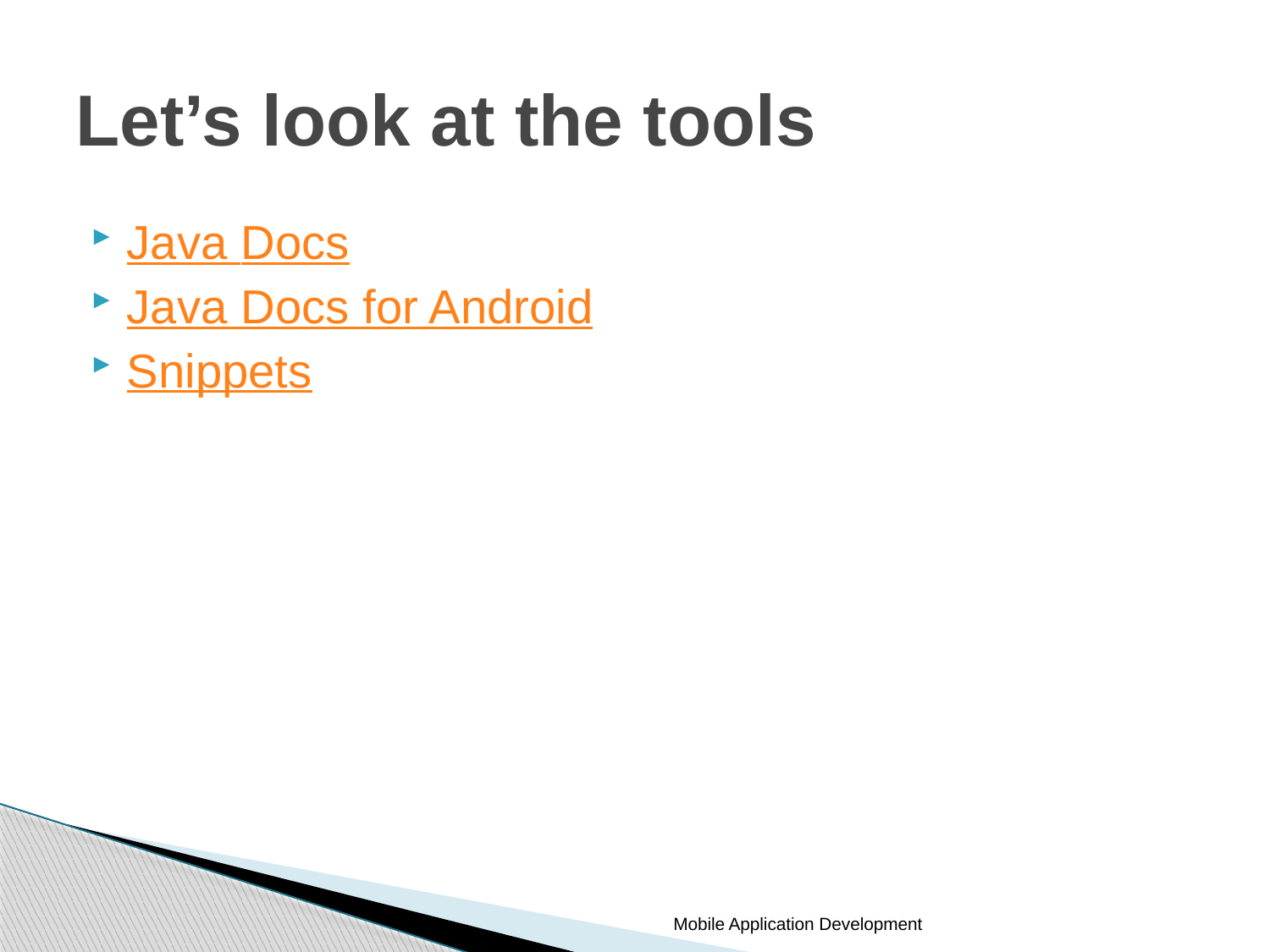

# Let’s look at the tools
Java Docs
Java Docs for Android
Snippets
Mobile Application Development